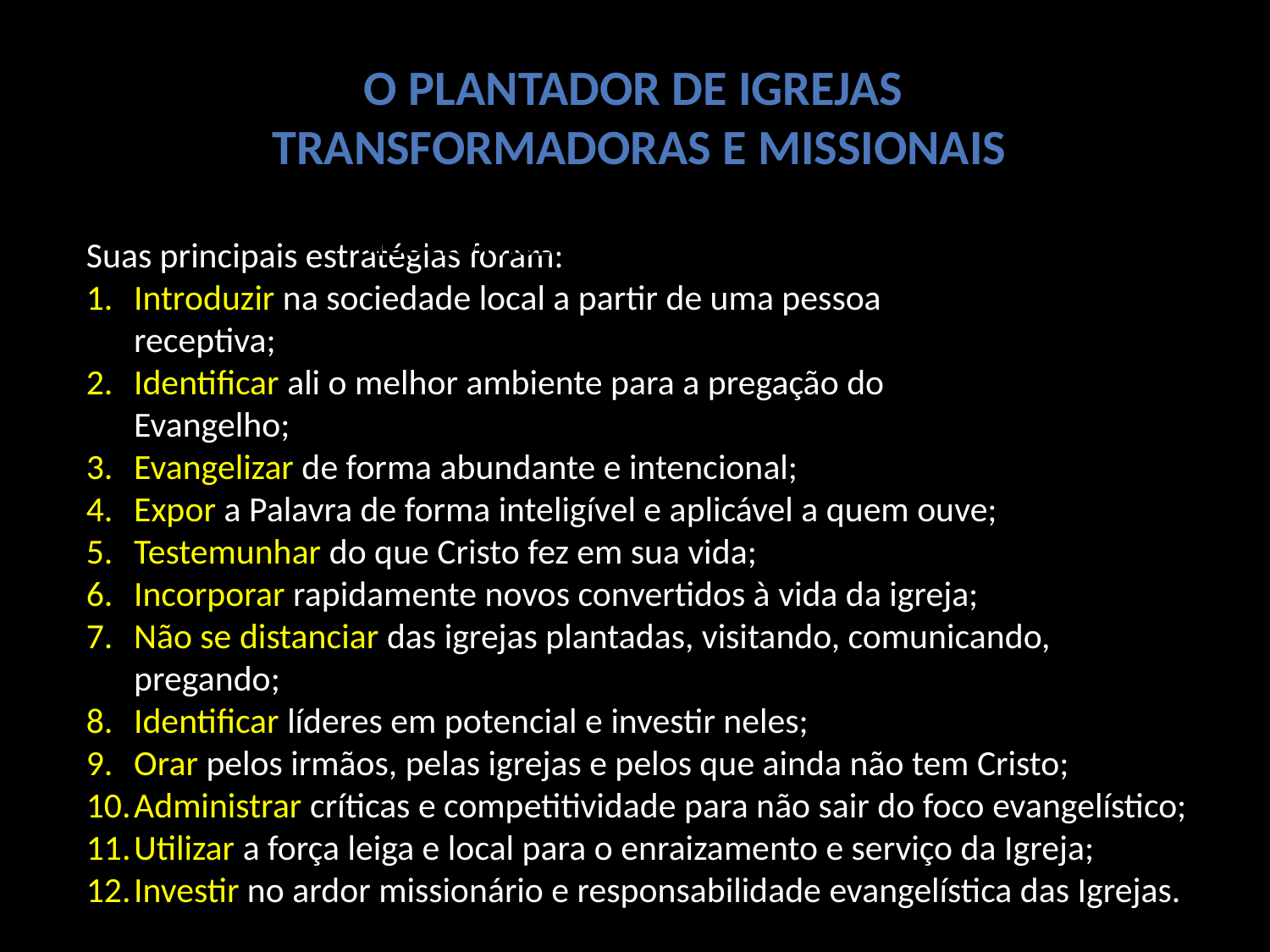

O Plantador de Igrejas
Transformadoras e Missionais
MODELO PAULINO DE PLANTIO DE IGREJAS
Suas principais estratégias foram:
Introduzir na sociedade local a partir de uma pessoa
receptiva;
Identificar ali o melhor ambiente para a pregação do
Evangelho;
Evangelizar de forma abundante e intencional;
Expor a Palavra de forma inteligível e aplicável a quem ouve;
Testemunhar do que Cristo fez em sua vida;
Incorporar rapidamente novos convertidos à vida da igreja;
Não se distanciar das igrejas plantadas, visitando, comunicando, pregando;
Identificar líderes em potencial e investir neles;
Orar pelos irmãos, pelas igrejas e pelos que ainda não tem Cristo;
Administrar críticas e competitividade para não sair do foco evangelístico;
Utilizar a força leiga e local para o enraizamento e serviço da Igreja;
Investir no ardor missionário e responsabilidade evangelística das Igrejas.